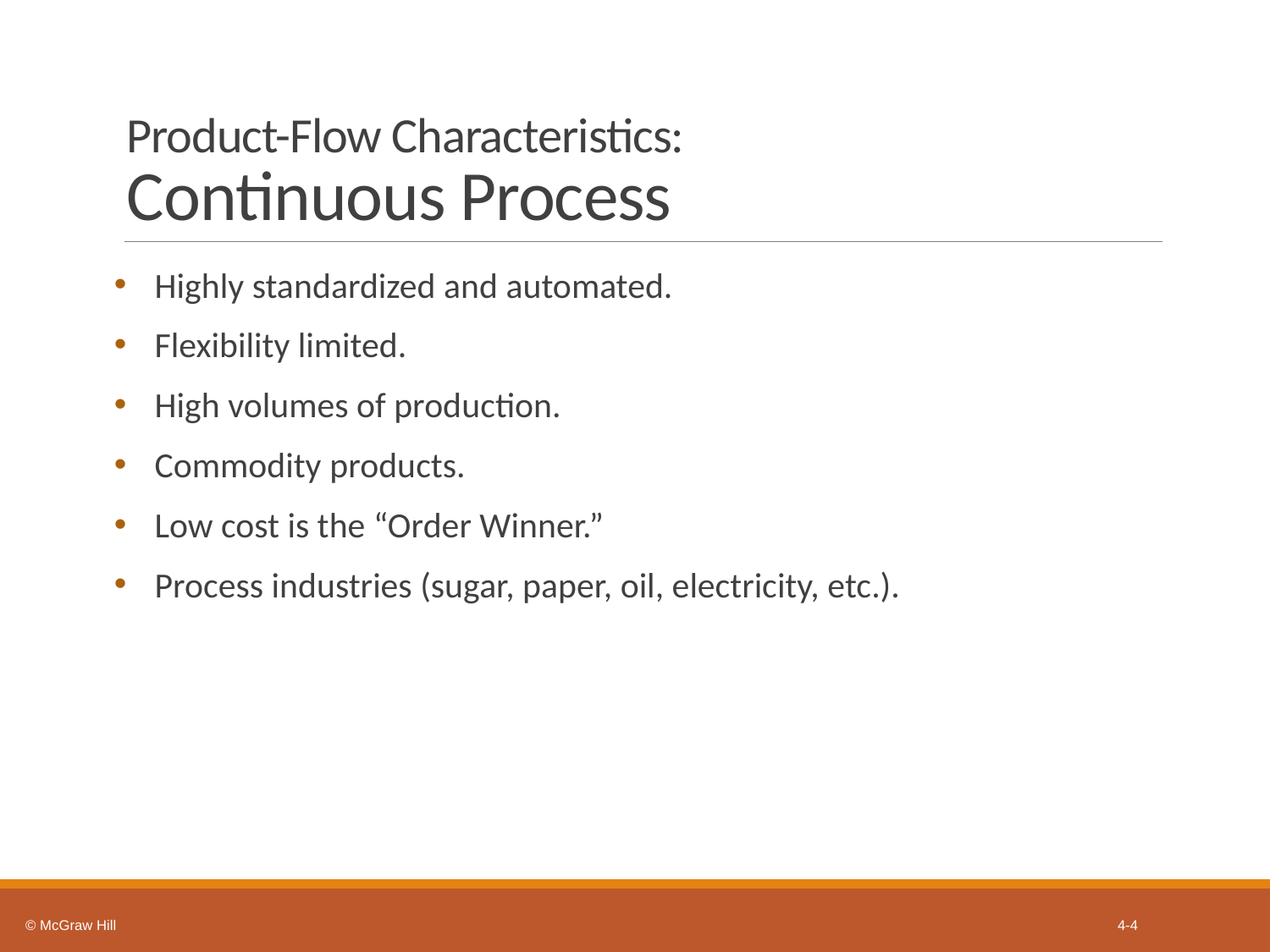

# Product-Flow Characteristics: Continuous Process
Highly standardized and automated.
Flexibility limited.
High volumes of production.
Commodity products.
Low cost is the “Order Winner.”
Process industries (sugar, paper, oil, electricity, etc.).